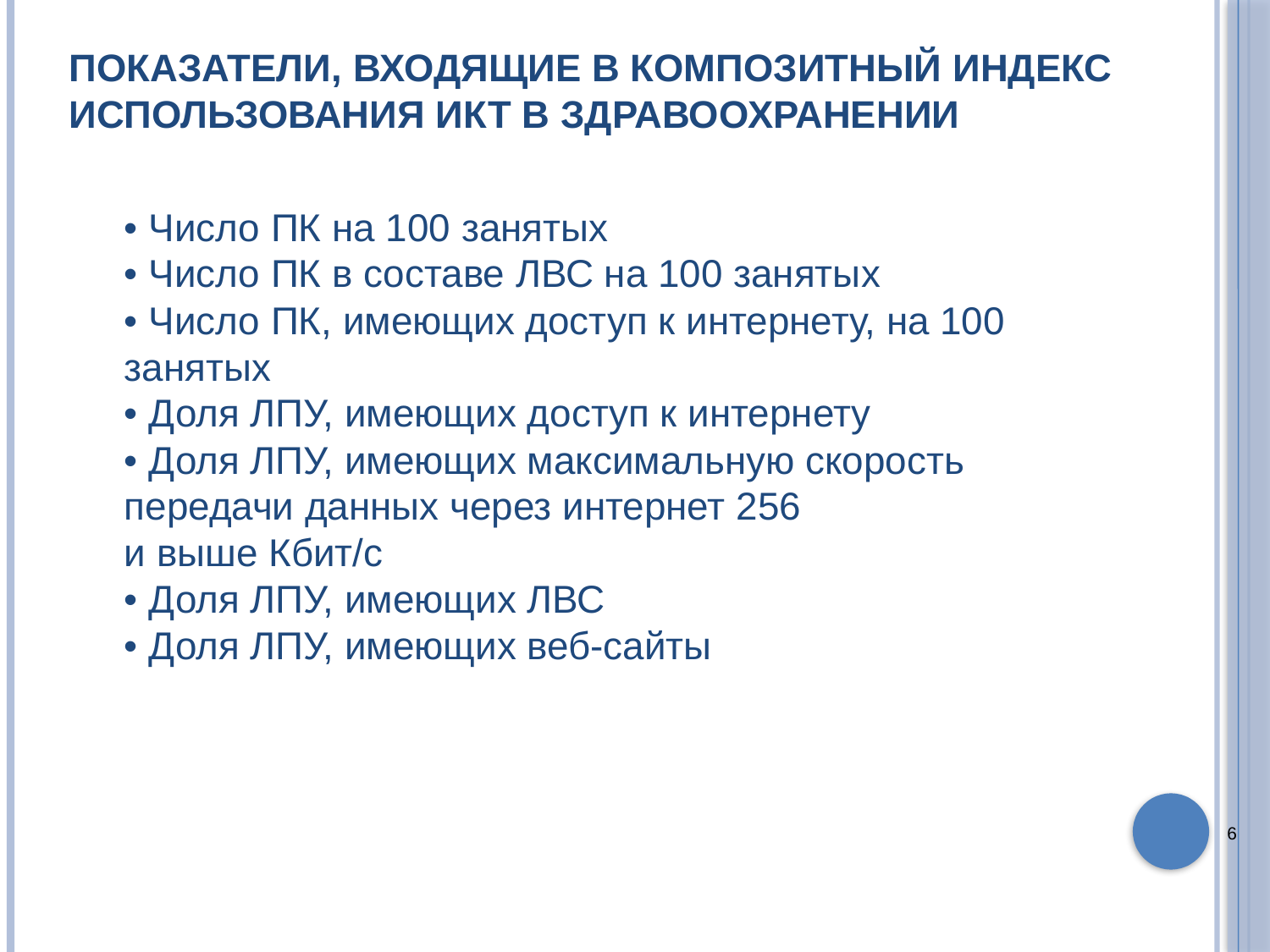

Показатели, входящие в композитный индекс использования ИКТ в здравоохранении
• Число ПК на 100 занятых
• Число ПК в составе ЛВС на 100 занятых
• Число ПК, имеющих доступ к интернету, на 100 занятых
• Доля ЛПУ, имеющих доступ к интернету
• Доля ЛПУ, имеющих максимальную скорость передачи данных через интернет 256
и выше Кбит/с
• Доля ЛПУ, имеющих ЛВС
• Доля ЛПУ, имеющих веб-сайты

6